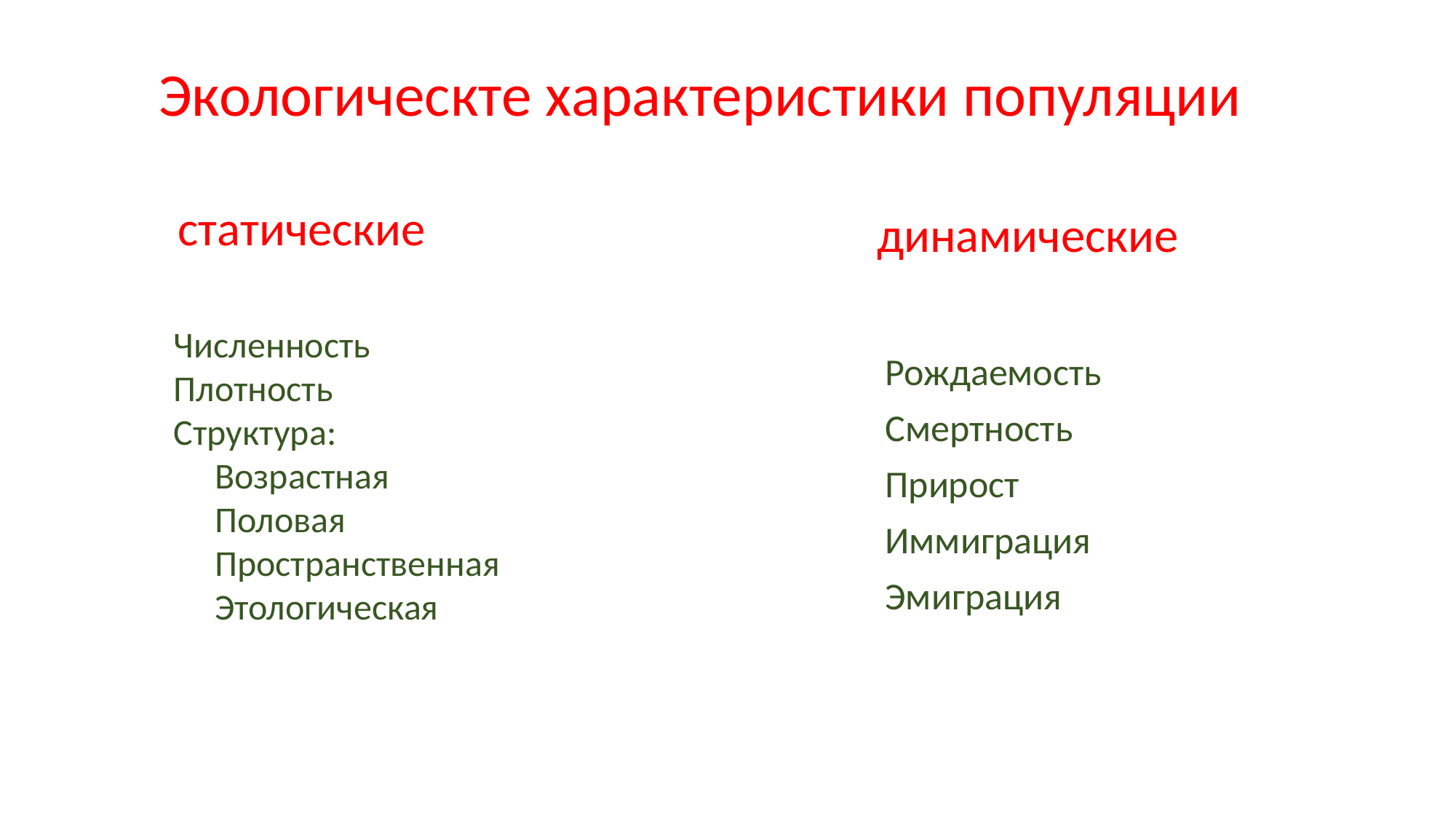

# Экологическте характеристики популяции
статические
динамические
Численность
Плотность
Структура:
     Возрастная
     Половая
     Пространственная
     Этологическая
Рождаемость
Смертность
Прирост
Иммиграция
Эмиграция